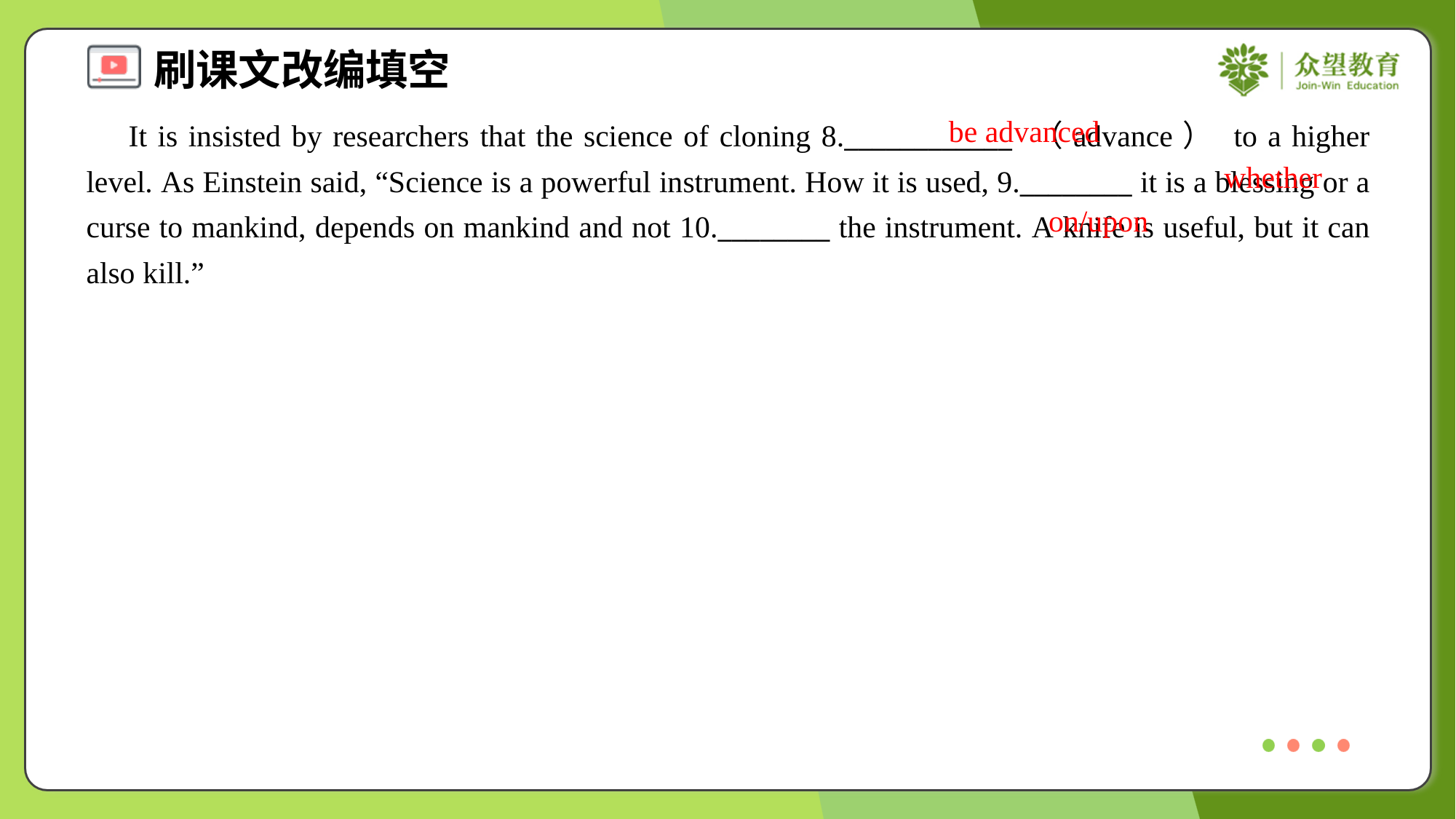

be advanced
    It is insisted by researchers that the science of cloning 8.____________ （advance） to a higher level. As Einstein said, “Science is a powerful instrument. How it is used, 9.________ it is a blessing or a curse to mankind, depends on mankind and not 10.________ the instrument. A knife is useful, but it can also kill.”
whether
on/upon